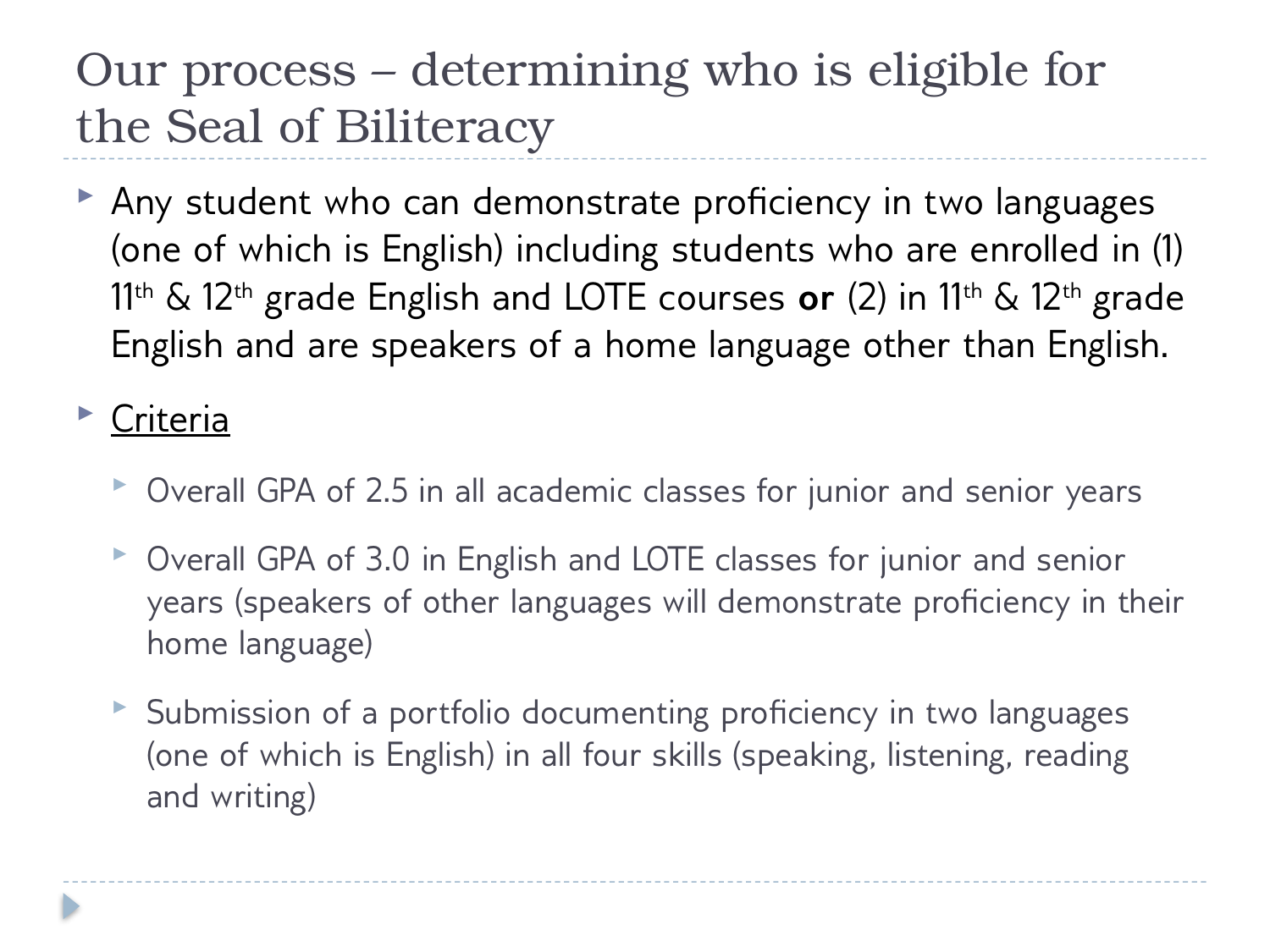

# Our process – determining who is eligible for the Seal of Biliteracy
Any student who can demonstrate proficiency in two languages (one of which is English) including students who are enrolled in (1) 11th & 12th grade English and LOTE courses or (2) in 11th & 12th grade English and are speakers of a home language other than English.
Criteria
Overall GPA of 2.5 in all academic classes for junior and senior years
Overall GPA of 3.0 in English and LOTE classes for junior and senior years (speakers of other languages will demonstrate proficiency in their home language)
Submission of a portfolio documenting proficiency in two languages (one of which is English) in all four skills (speaking, listening, reading and writing)